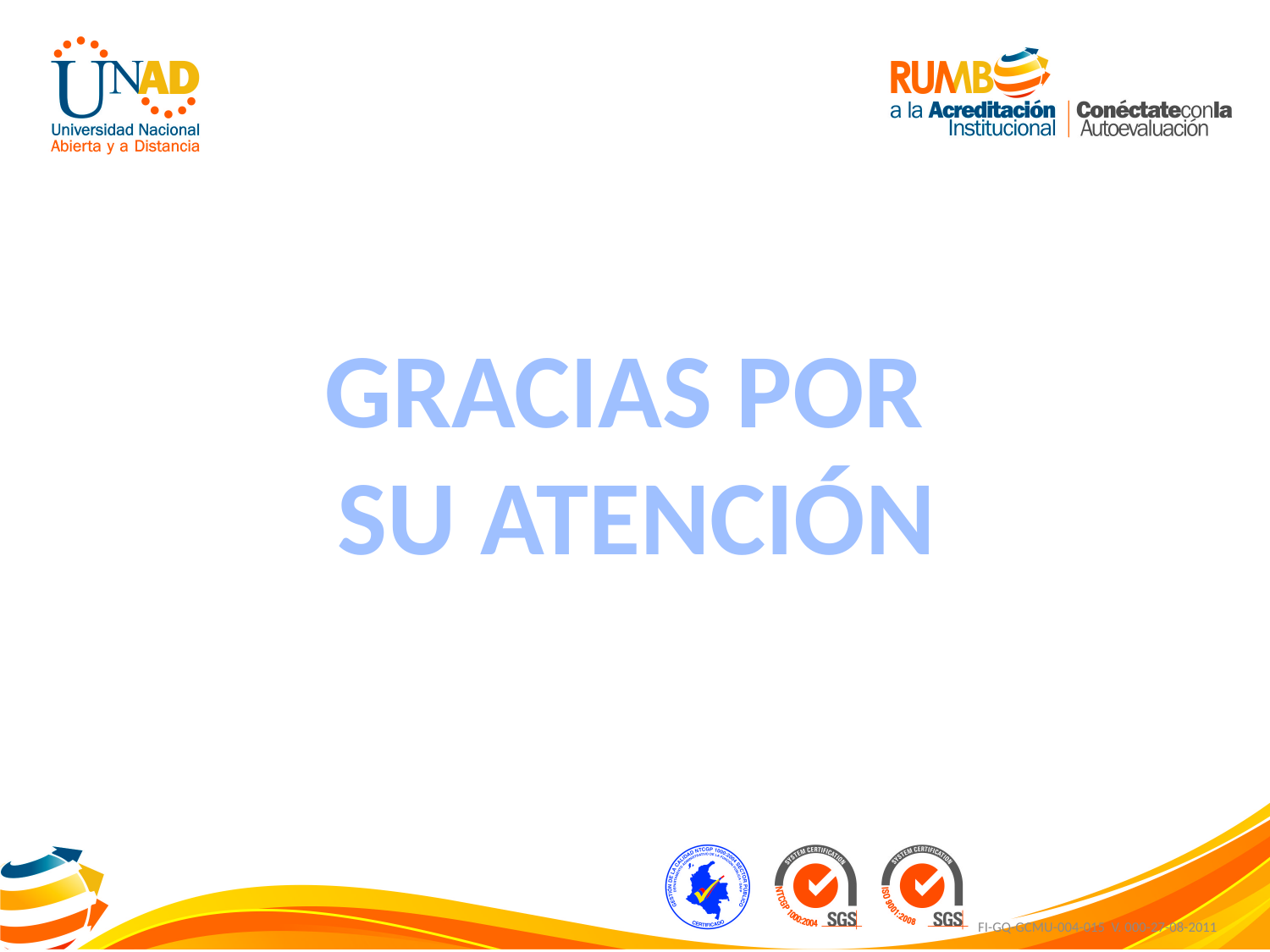

GRACIAS POR
SU ATENCIÓN
FI-GQ-GCMU-004-015  V. 000-27-08-2011